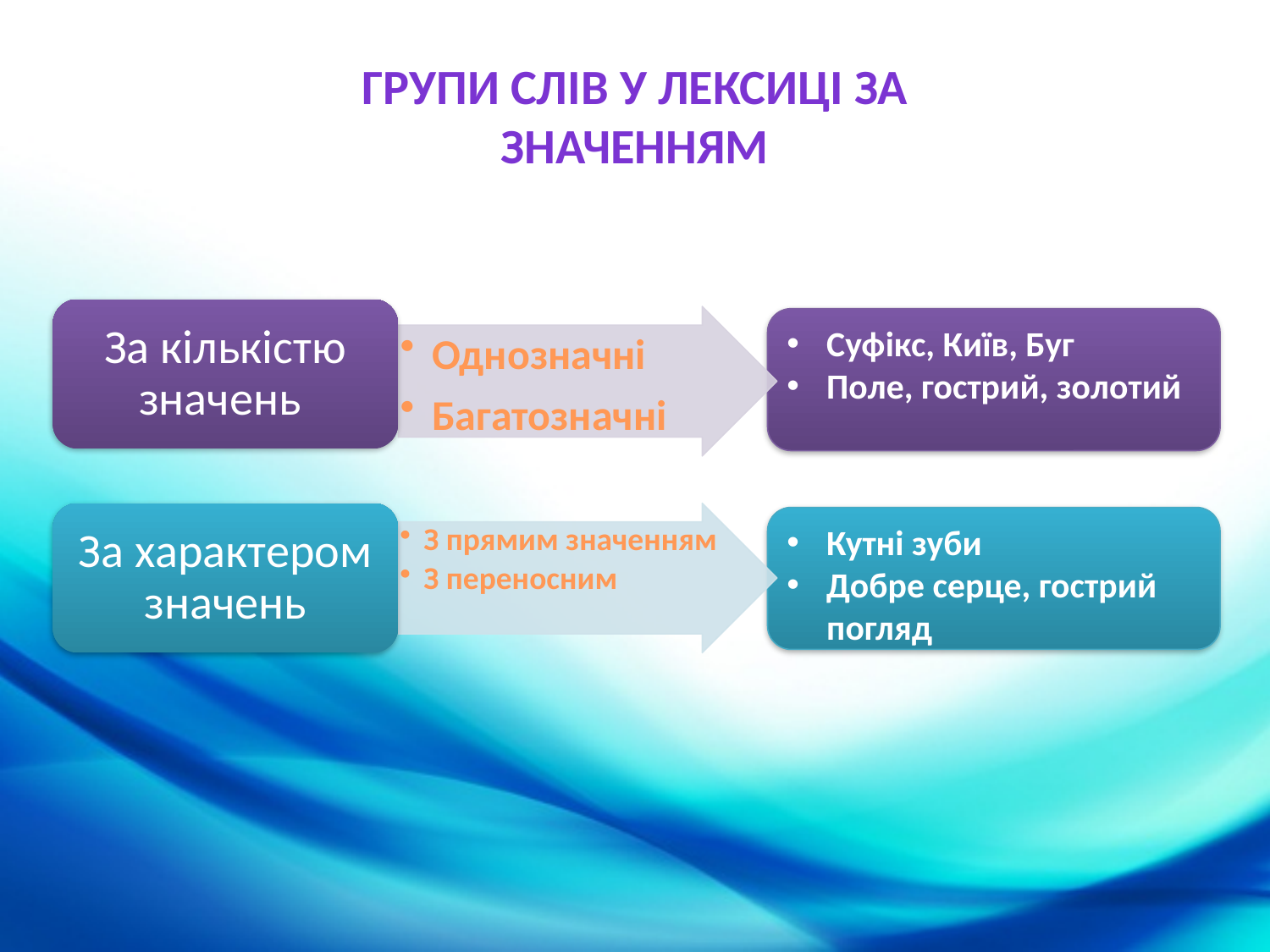

Групи слів у лексиці за значенням
Однозначні
Багатозначні
За кількістю значень
З прямим значенням
З переносним
За характером значень
Суфікс, Київ, Буг
Поле, гострий, золотий
Кутні зуби
Добре серце, гострий погляд